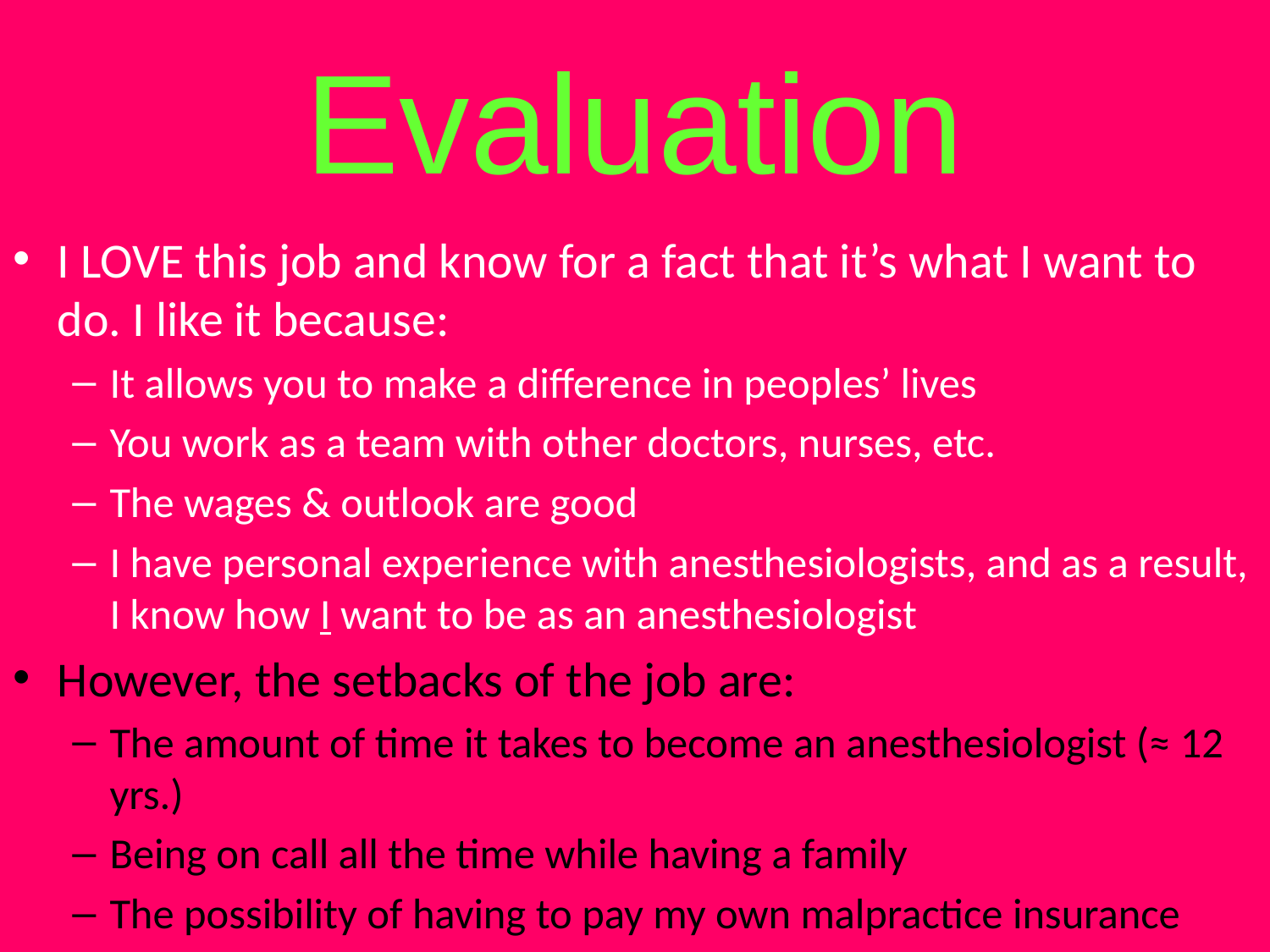

# Evaluation
I LOVE this job and know for a fact that it’s what I want to do. I like it because:
It allows you to make a difference in peoples’ lives
You work as a team with other doctors, nurses, etc.
The wages & outlook are good
I have personal experience with anesthesiologists, and as a result, I know how I want to be as an anesthesiologist
However, the setbacks of the job are:
The amount of time it takes to become an anesthesiologist (≈ 12 yrs.)
Being on call all the time while having a family
The possibility of having to pay my own malpractice insurance